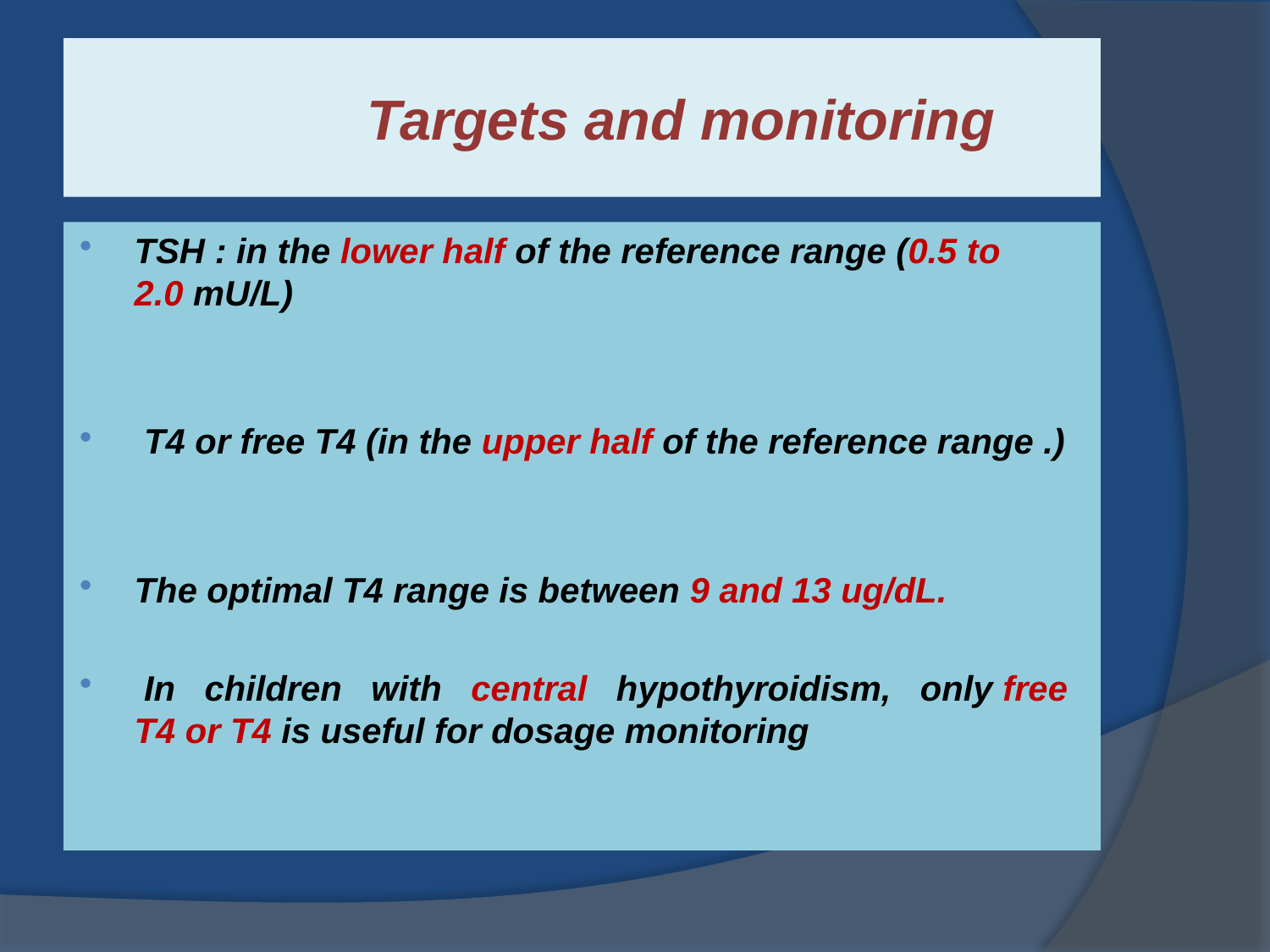

# Targets and monitoring
TSH : in the lower half of the reference range (0.5 to 2.0 mU/L)

 T4 or free T4 (in the upper half of the reference range .)

The optimal T4 range is between 9 and 13 ug/dL.

 In   children   with   central   hypothyroidism,   only free T4 or T4 is useful for dosage monitoring